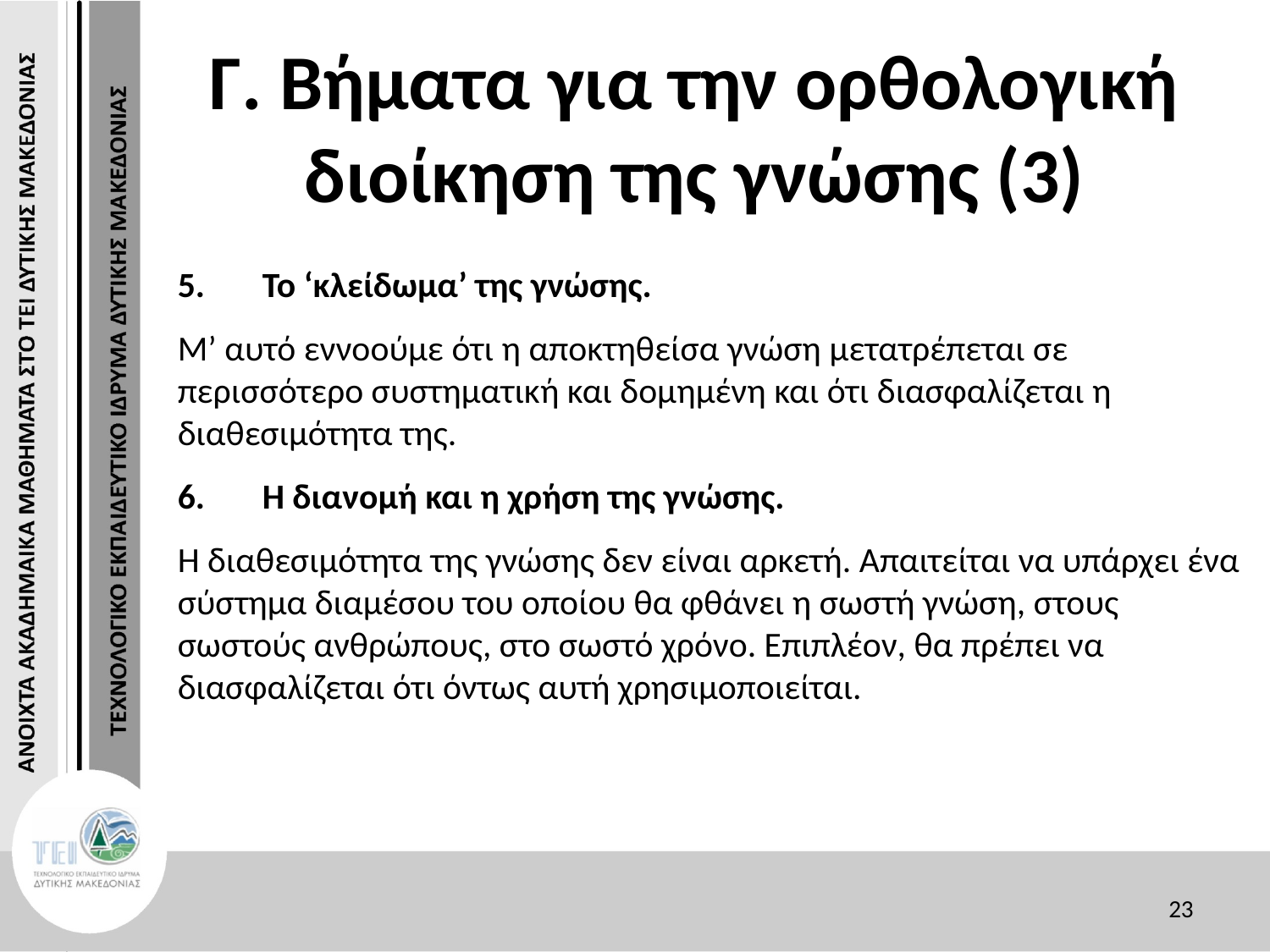

# Γ. Βήματα για την ορθολογική διοίκηση της γνώσης (3)
Το ‘κλείδωμα’ της γνώσης.
Μ’ αυτό εννοούμε ότι η αποκτηθείσα γνώση μετατρέπεται σε περισσότερο συστηματική και δομημένη και ότι διασφαλίζεται η διαθεσιμότητα της.
Η διανομή και η χρήση της γνώσης.
Η διαθεσιμότητα της γνώσης δεν είναι αρκετή. Απαιτείται να υπάρχει ένα σύστημα διαμέσου του οποίου θα φθάνει η σωστή γνώση, στους σωστούς ανθρώπους, στο σωστό χρόνο. Επιπλέον, θα πρέπει να διασφαλίζεται ότι όντως αυτή χρησιμοποιείται.

23